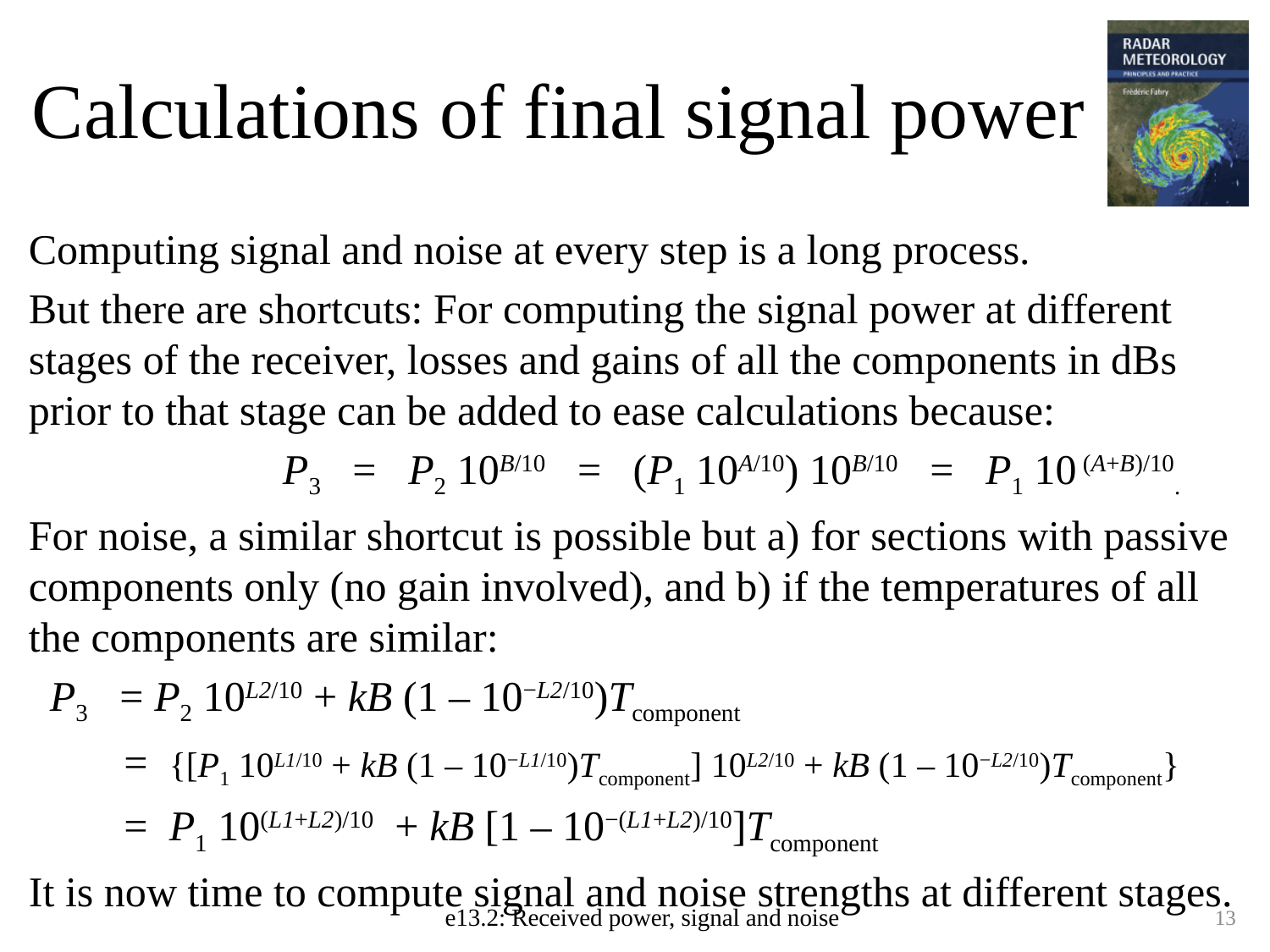

# Calculations of final signal power
Computing signal and noise at every step is a long process.
But there are shortcuts: For computing the signal power at different stages of the receiver, losses and gains of all the components in dBs prior to that stage can be added to ease calculations because:
		P3   =   P2 10B/10   =   (P1 10A/10) 10B/10   =   P1 10 (A+B)/10.
For noise, a similar shortcut is possible but a) for sections with passive components only (no gain involved), and b) if the temperatures of all the components are similar:
  P3   = P2 10L2/10 + kB (1 – 10−L2/10)Tcomponent
         =  {[P1 10L1/10 + kB (1 – 10−L1/10)Tcomponent] 10L2/10 + kB (1 – 10−L2/10)Tcomponent}
         =  P1 10(L1+L2)/10  + kB [1 – 10−(L1+L2)/10]Tcomponent
It is now time to compute signal and noise strengths at different stages.
e13.2: Received power, signal and noise
13